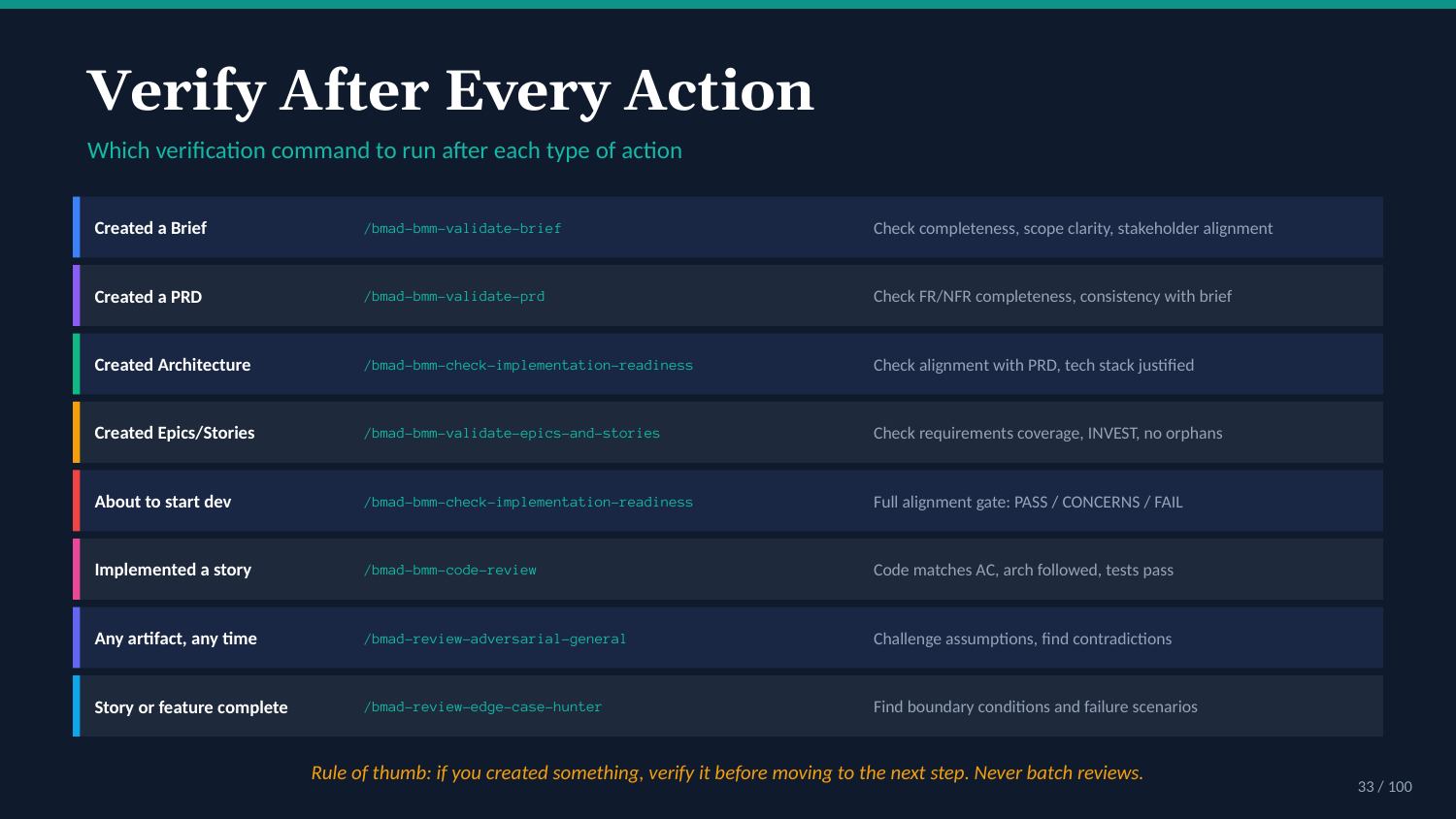

Verify After Every Action
Which verification command to run after each type of action

Created a Brief
/bmad-bmm-validate-brief
Check completeness, scope clarity, stakeholder alignment

Created a PRD
/bmad-bmm-validate-prd
Check FR/NFR completeness, consistency with brief

Created Architecture
/bmad-bmm-check-implementation-readiness
Check alignment with PRD, tech stack justified

Created Epics/Stories
/bmad-bmm-validate-epics-and-stories
Check requirements coverage, INVEST, no orphans

About to start dev
/bmad-bmm-check-implementation-readiness
Full alignment gate: PASS / CONCERNS / FAIL

Implemented a story
/bmad-bmm-code-review
Code matches AC, arch followed, tests pass

Any artifact, any time
/bmad-review-adversarial-general
Challenge assumptions, find contradictions

Story or feature complete
/bmad-review-edge-case-hunter
Find boundary conditions and failure scenarios
Rule of thumb: if you created something, verify it before moving to the next step. Never batch reviews.
33 / 100